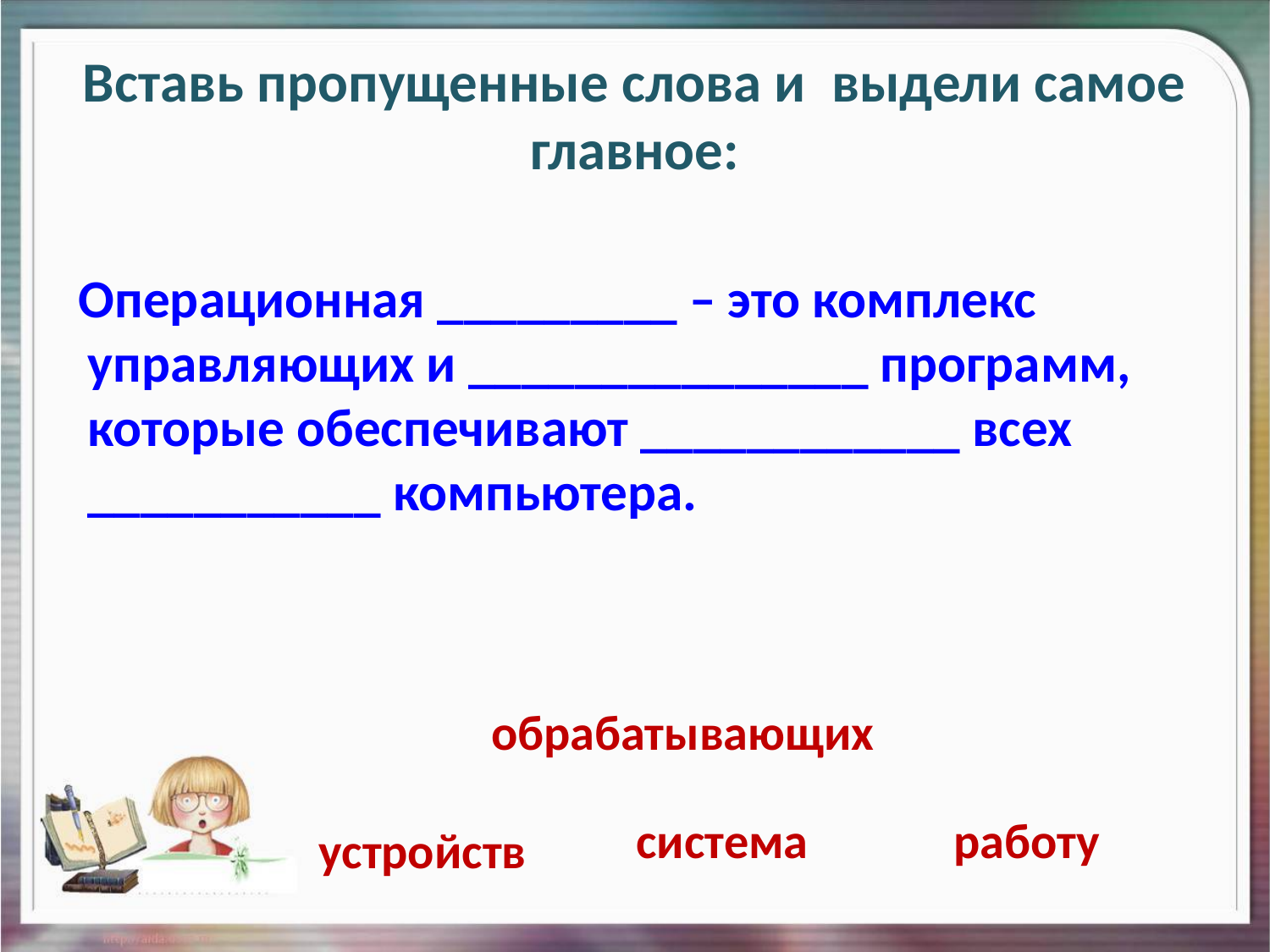

# Вставь пропущенные слова и  выдели самое главное:
   Операционная _________ – это комплекс  управляющих и _______________ программ, которые обеспечивают ____________ всех  ___________ компьютера.

обрабатывающих
 система
 работу
 устройств